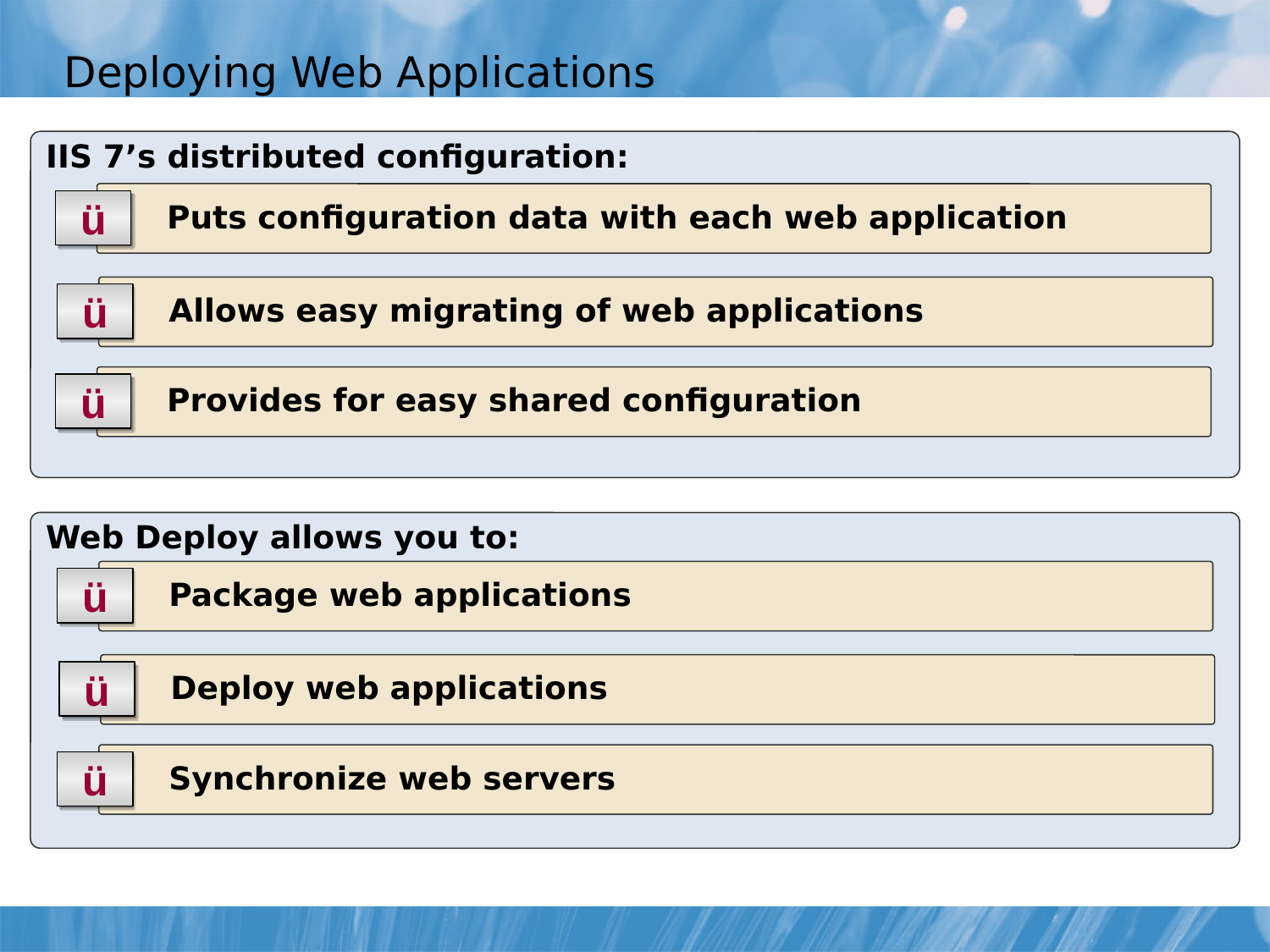

# Deploying Web Applications
IIS 7’s distributed configuration:
	   Puts configuration data with each web application
ü
	   Allows easy migrating of web applications
ü
	   Provides for easy shared configuration
ü
Web Deploy allows you to:
	   Package web applications
ü
	   Deploy web applications
ü
	   Synchronize web servers
ü